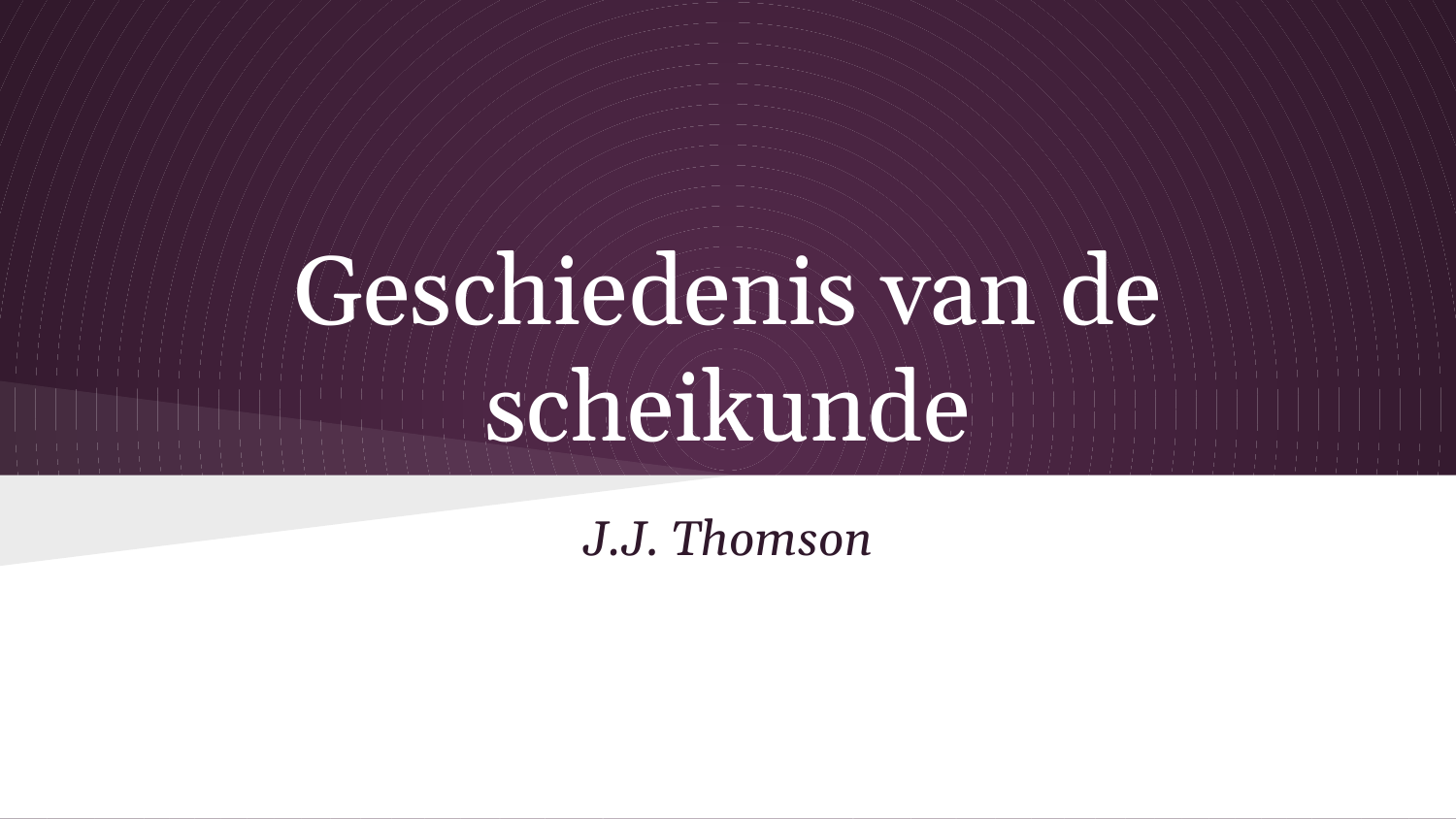

# Geschiedenis van de scheikunde
J.J. Thomson